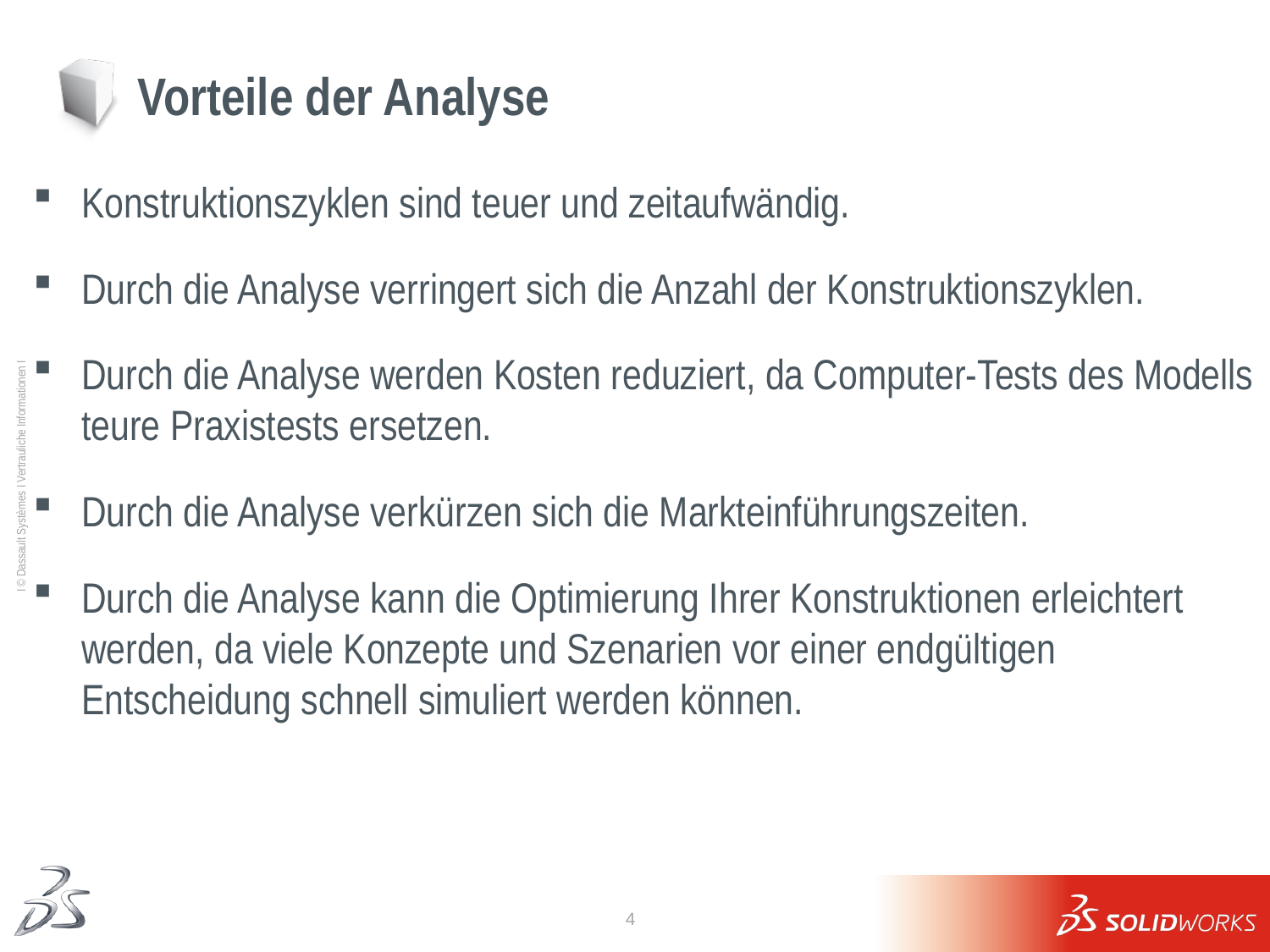

# Vorteile der Analyse
Konstruktionszyklen sind teuer und zeitaufwändig.
Durch die Analyse verringert sich die Anzahl der Konstruktionszyklen.
Durch die Analyse werden Kosten reduziert, da Computer-Tests des Modells teure Praxistests ersetzen.
Durch die Analyse verkürzen sich die Markteinführungszeiten.
Durch die Analyse kann die Optimierung Ihrer Konstruktionen erleichtert werden, da viele Konzepte und Szenarien vor einer endgültigen Entscheidung schnell simuliert werden können.